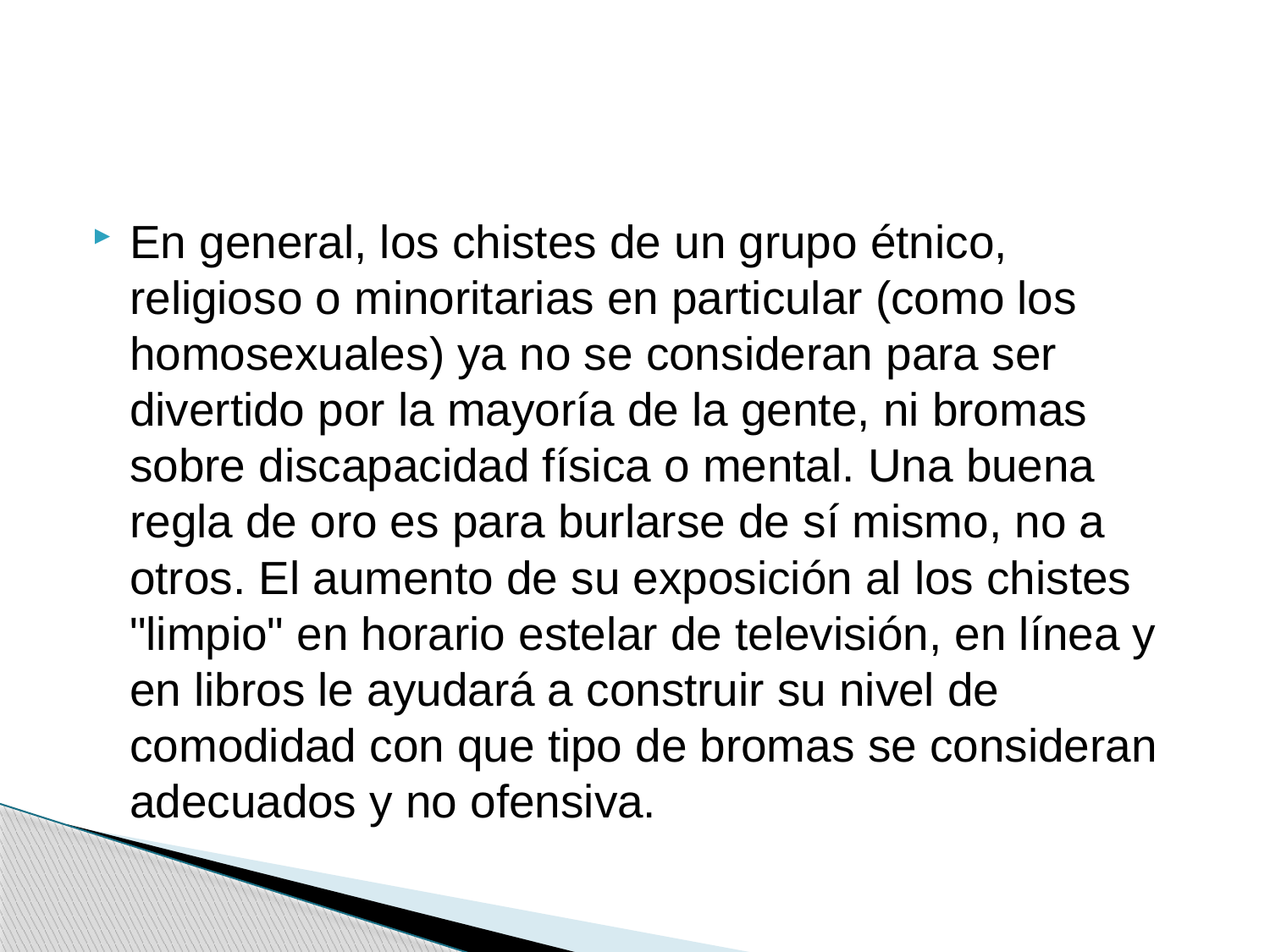

#
En general, los chistes de un grupo étnico, religioso o minoritarias en particular (como los homosexuales) ya no se consideran para ser divertido por la mayoría de la gente, ni bromas sobre discapacidad física o mental. Una buena regla de oro es para burlarse de sí mismo, no a otros. El aumento de su exposición al los chistes "limpio" en horario estelar de televisión, en línea y en libros le ayudará a construir su nivel de comodidad con que tipo de bromas se consideran adecuados y no ofensiva.